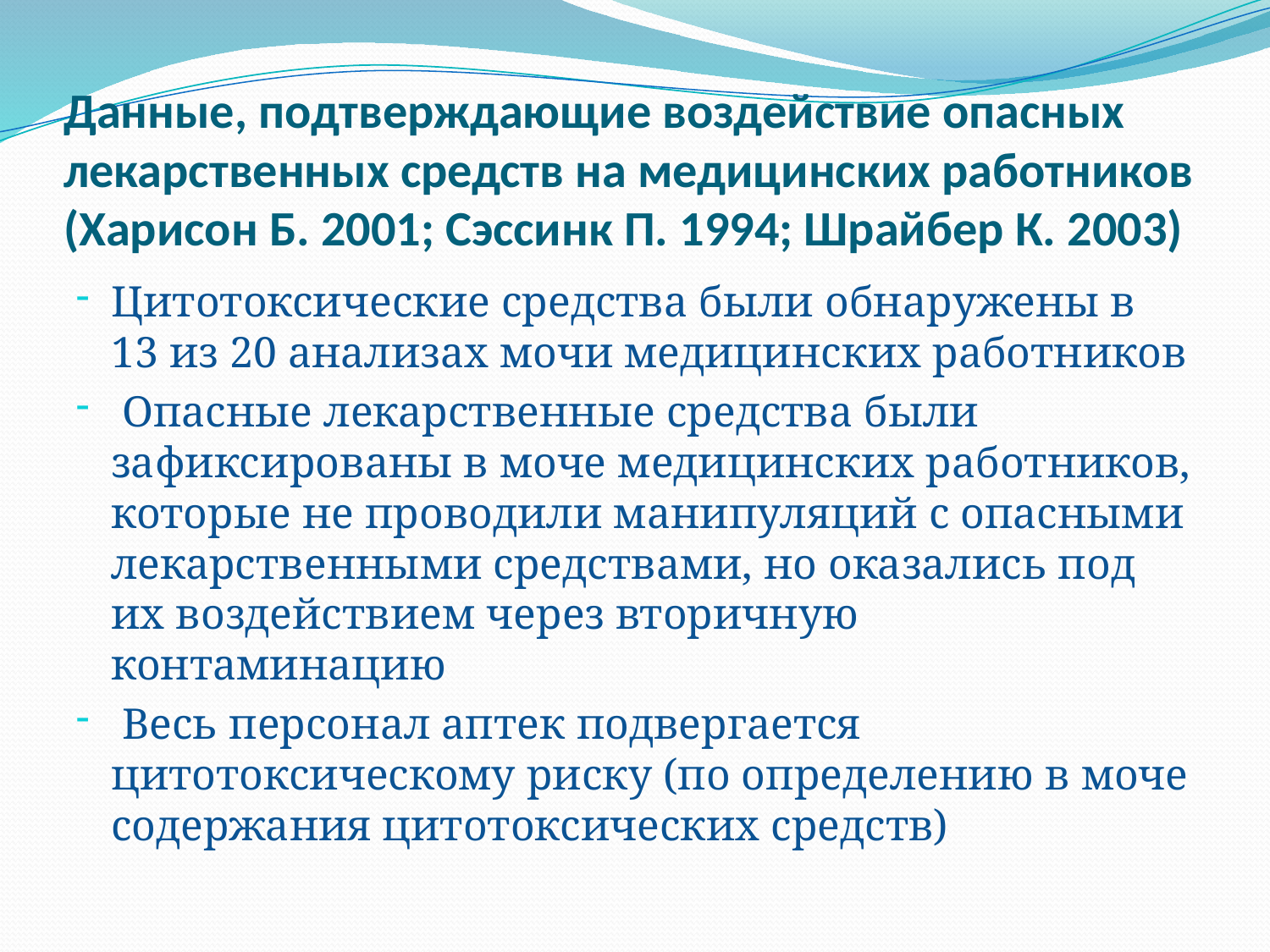

# Данные, подтверждающие воздействие опасных лекарственных средств на медицинских работников (Харисон Б. 2001; Сэссинк П. 1994; Шрайбер К. 2003)
Цитотоксические средства были обнаружены в 13 из 20 анализах мочи медицинских работников
 Опасные лекарственные средства были зафиксированы в моче медицинских работников, которые не проводили манипуляций с опасными лекарственными средствами, но оказались под их воздействием через вторичную контаминацию
 Весь персонал аптек подвергается цитотоксическому риску (по определению в моче содержания цитотоксических средств)